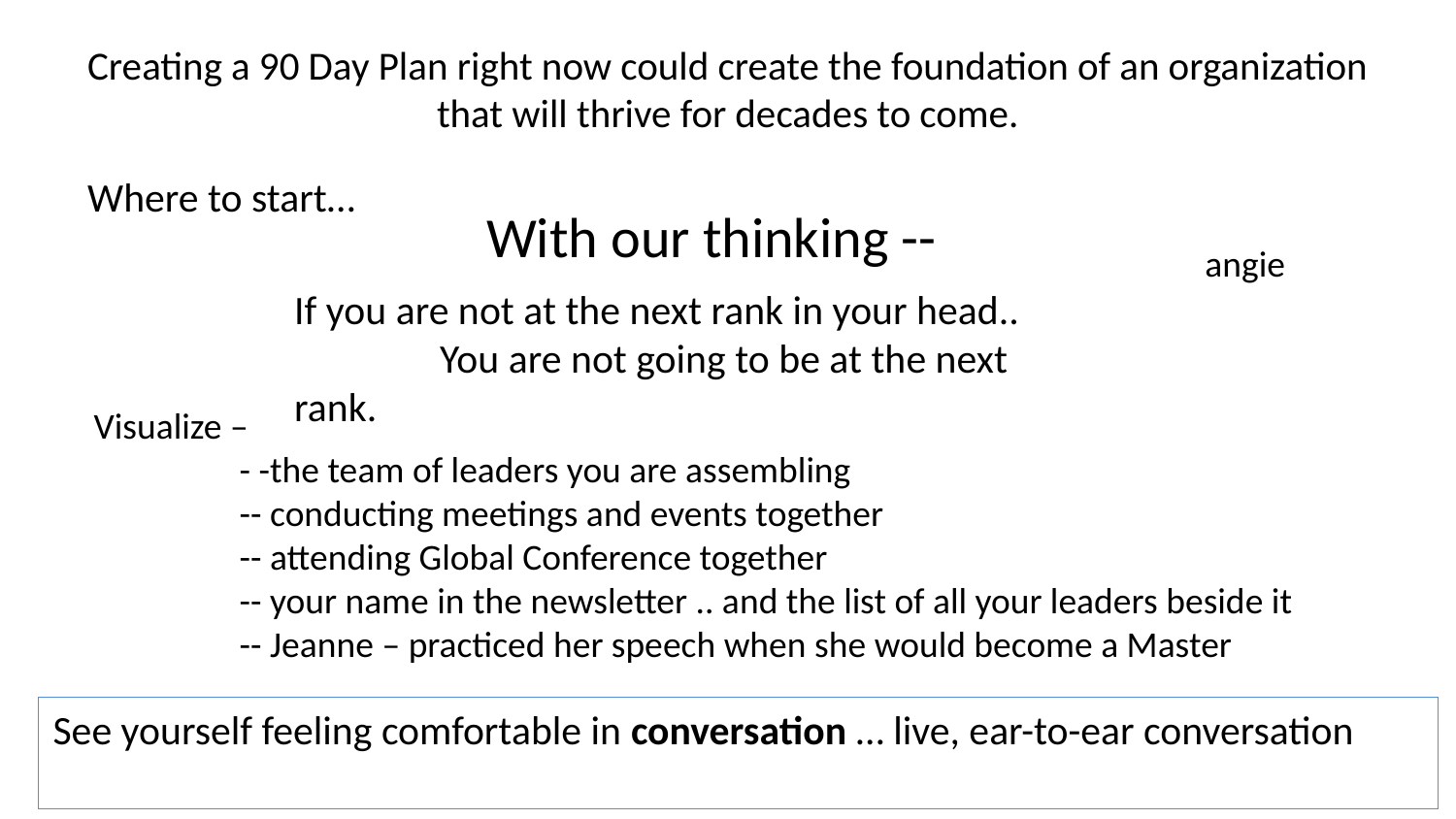

# Creating a 90 Day Plan right now could create the foundation of an organization that will thrive for decades to come.
Where to start…
With our thinking --
angie
If you are not at the next rank in your head..
	You are not going to be at the next rank.
Visualize –
	- -the team of leaders you are assembling
	-- conducting meetings and events together
	-- attending Global Conference together
	-- your name in the newsletter .. and the list of all your leaders beside it
	-- Jeanne – practiced her speech when she would become a Master

See yourself feeling comfortable in conversation … live, ear-to-ear conversation